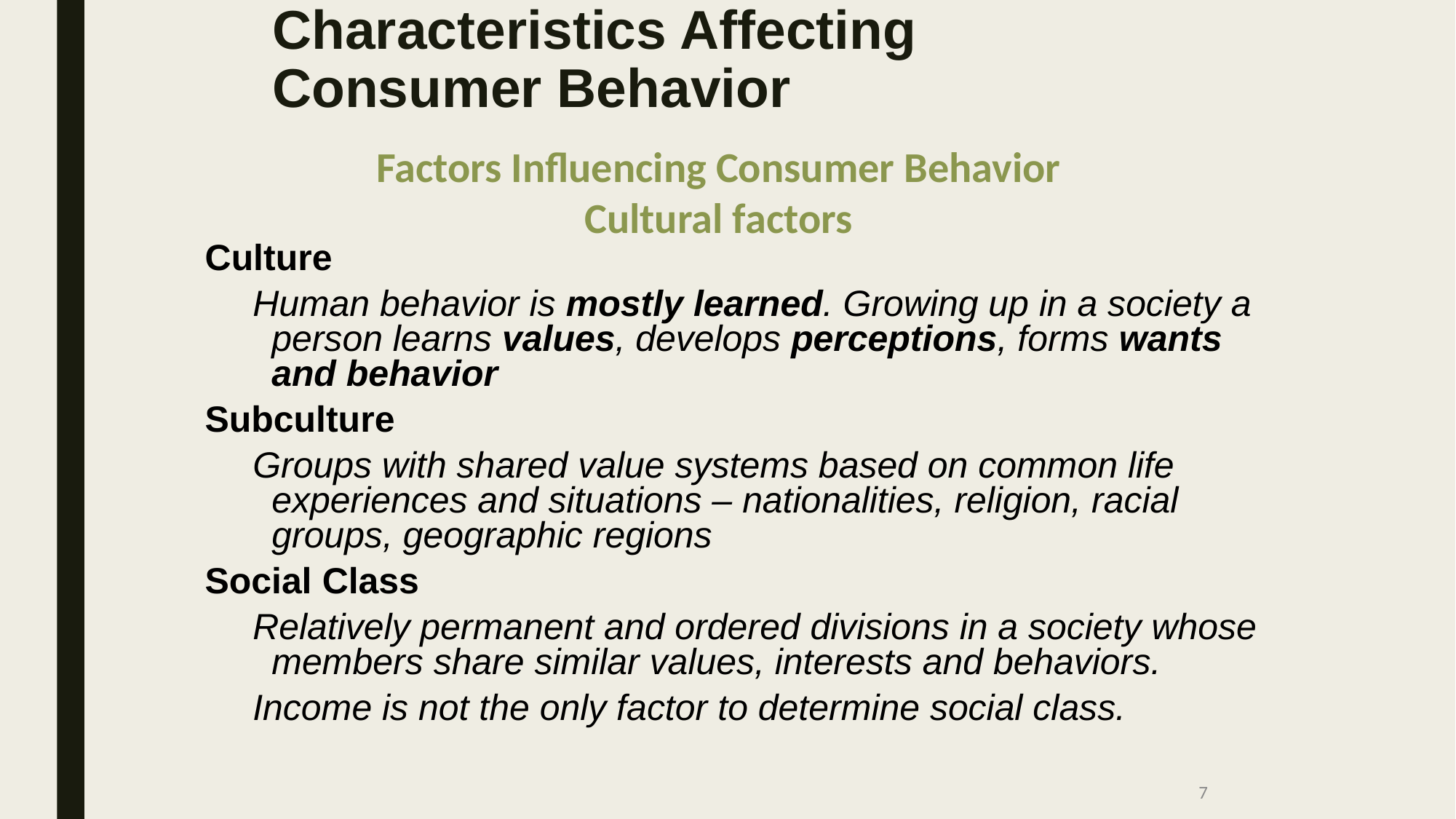

# Characteristics Affecting Consumer Behavior
Factors Influencing Consumer Behavior
Cultural factors

Culture
Human behavior is mostly learned. Growing up in a society a person learns values, develops perceptions, forms wants and behavior
Subculture
Groups with shared value systems based on common life experiences and situations – nationalities, religion, racial groups, geographic regions
Social Class
Relatively permanent and ordered divisions in a society whose members share similar values, interests and behaviors.
Income is not the only factor to determine social class.
7